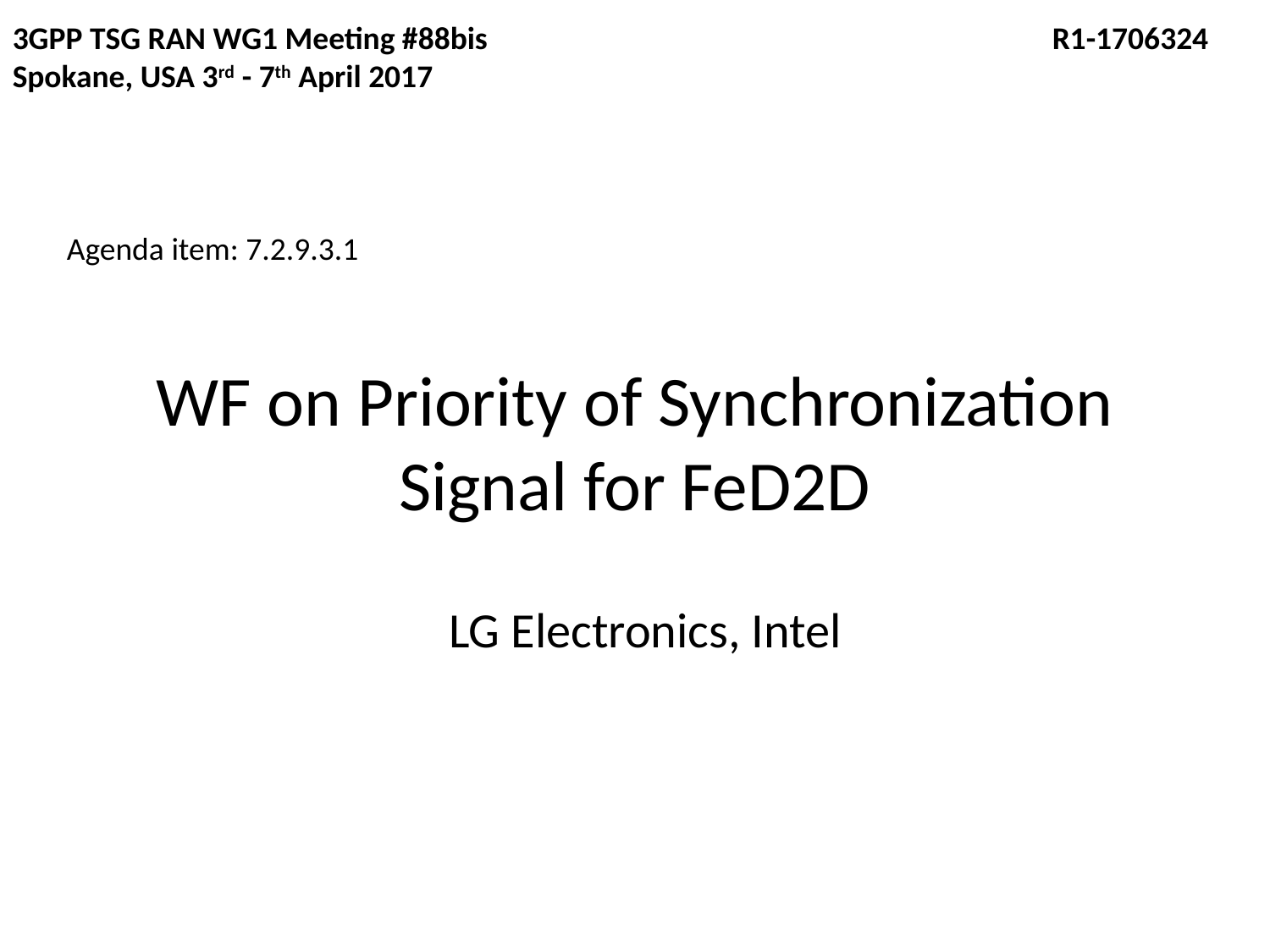

3GPP TSG RAN WG1 Meeting #88bis				                     R1-1706324
Spokane, USA 3rd - 7th April 2017
Agenda item: 7.2.9.3.1
# WF on Priority of Synchronization Signal for FeD2D
LG Electronics, Intel